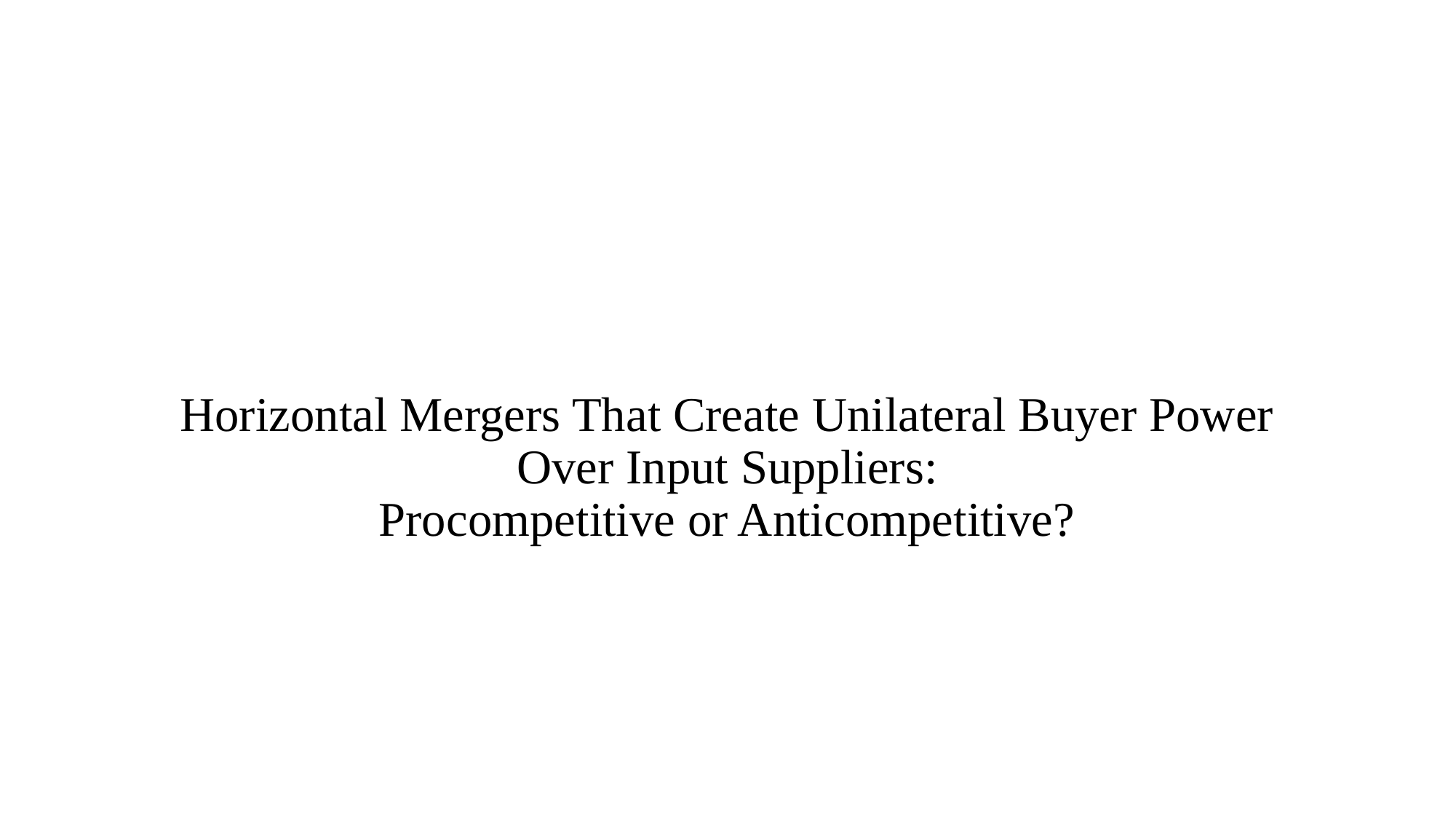

# Horizontal Mergers That Create Unilateral Buyer Power Over Input Suppliers: Procompetitive or Anticompetitive?